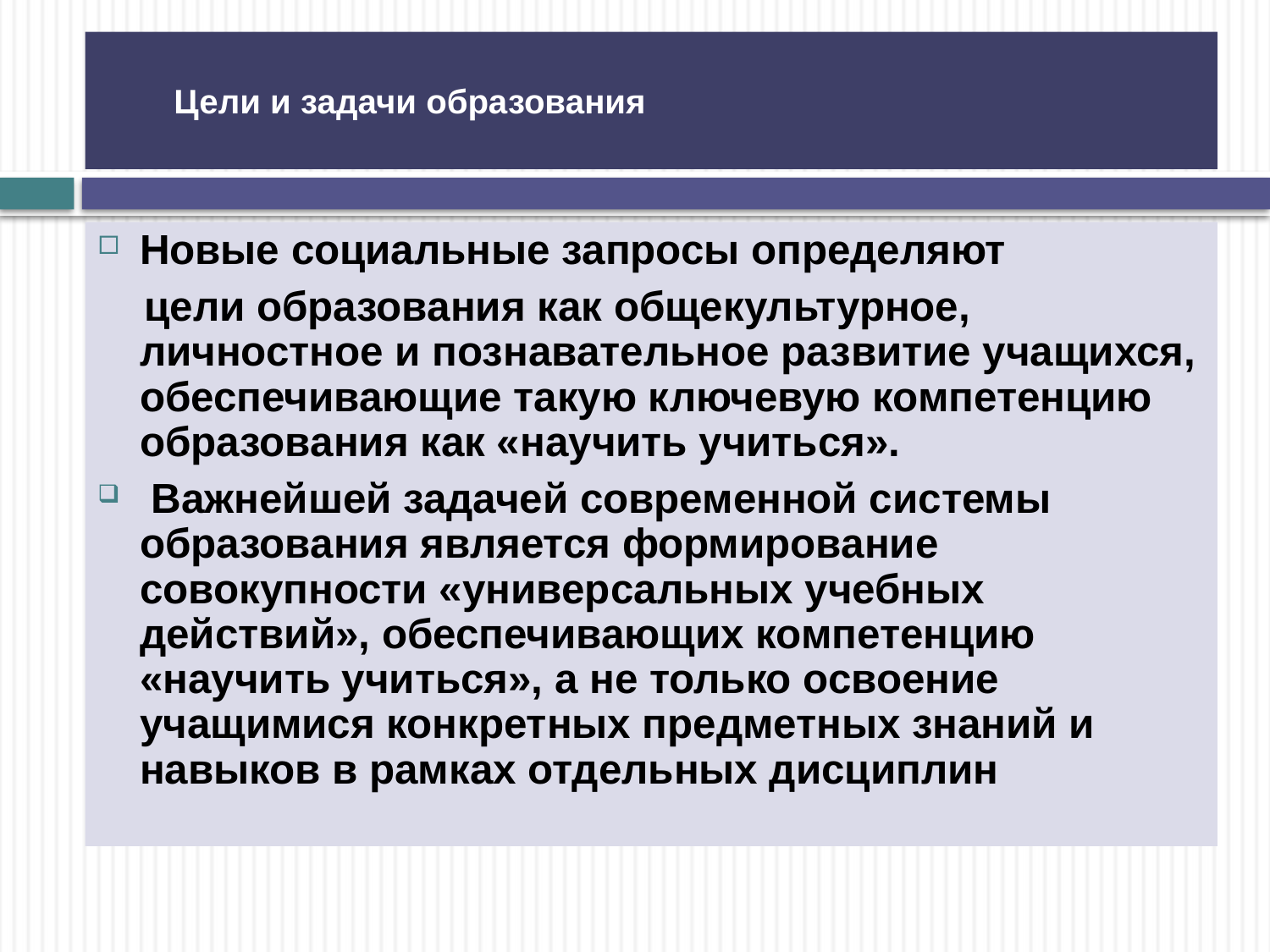

# Цели и задачи образования
Новые социальные запросы определяют
    цели образования как общекультурное, личностное и познавательное развитие учащихся, обеспечивающие такую ключевую компетенцию образования как «научить учиться».
 Важнейшей задачей современной системы образования является формирование совокупности «универсальных учебных действий», обеспечивающих компетенцию «научить учиться», а не только освоение учащимися конкретных предметных знаний и навыков в рамках отдельных дисциплин